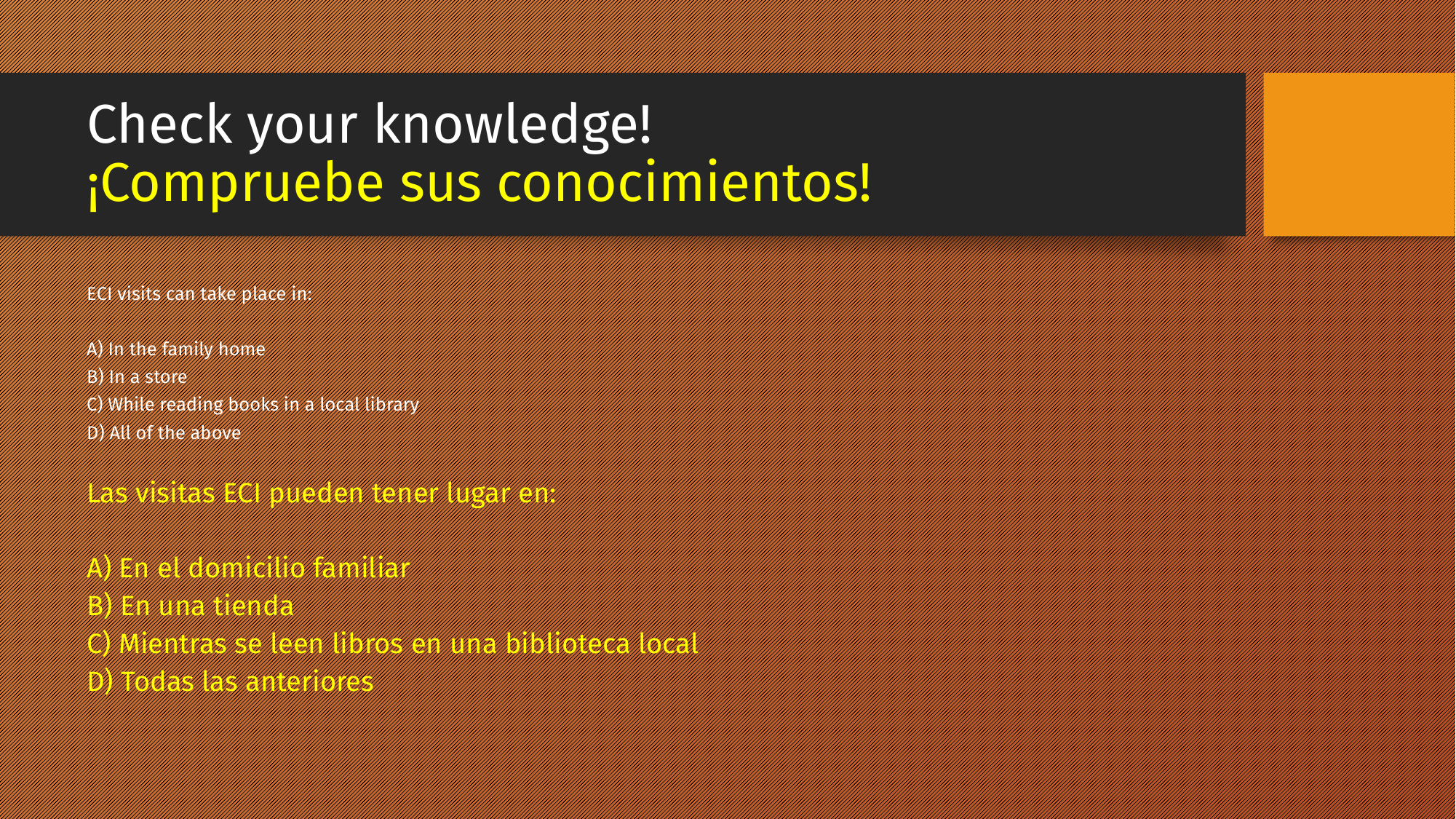

# Check your knowledge! ¡Compruebe sus conocimientos!
ЕCI visits can take place in:

A) In the family home
B) In a store
C) While reading books in a local library
D) All of the above

Las visitas ЕCI pueden tener lugar en:

A) En el domicilio familiar
B) En una tienda
C) Mientras se leen libros en una biblioteca local
D) Todas las anteriores